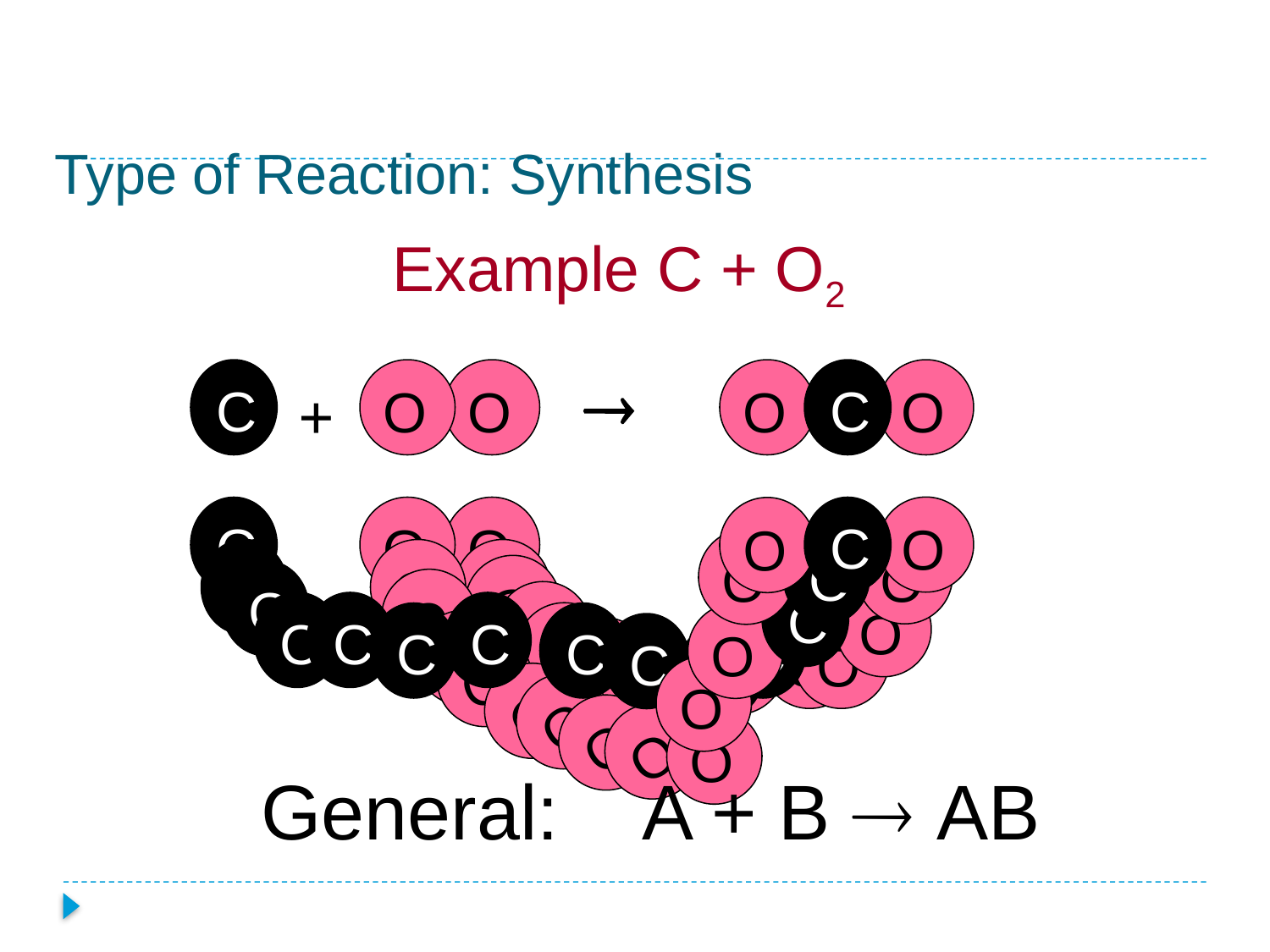

# Type of Reaction: Synthesis
Example C + O2

 C

O

O
→
+

O

 C

O

 C

O

O

O

 C

O

O

 C

O

 C

O

O

 C

O

O

 C

O

O

 C

O

O

 C

O

O

 C

O

O

 C

O

O

 C

O

O

 C

O

O

 C

O

O

O

 C

O
General: 	A + B → AB